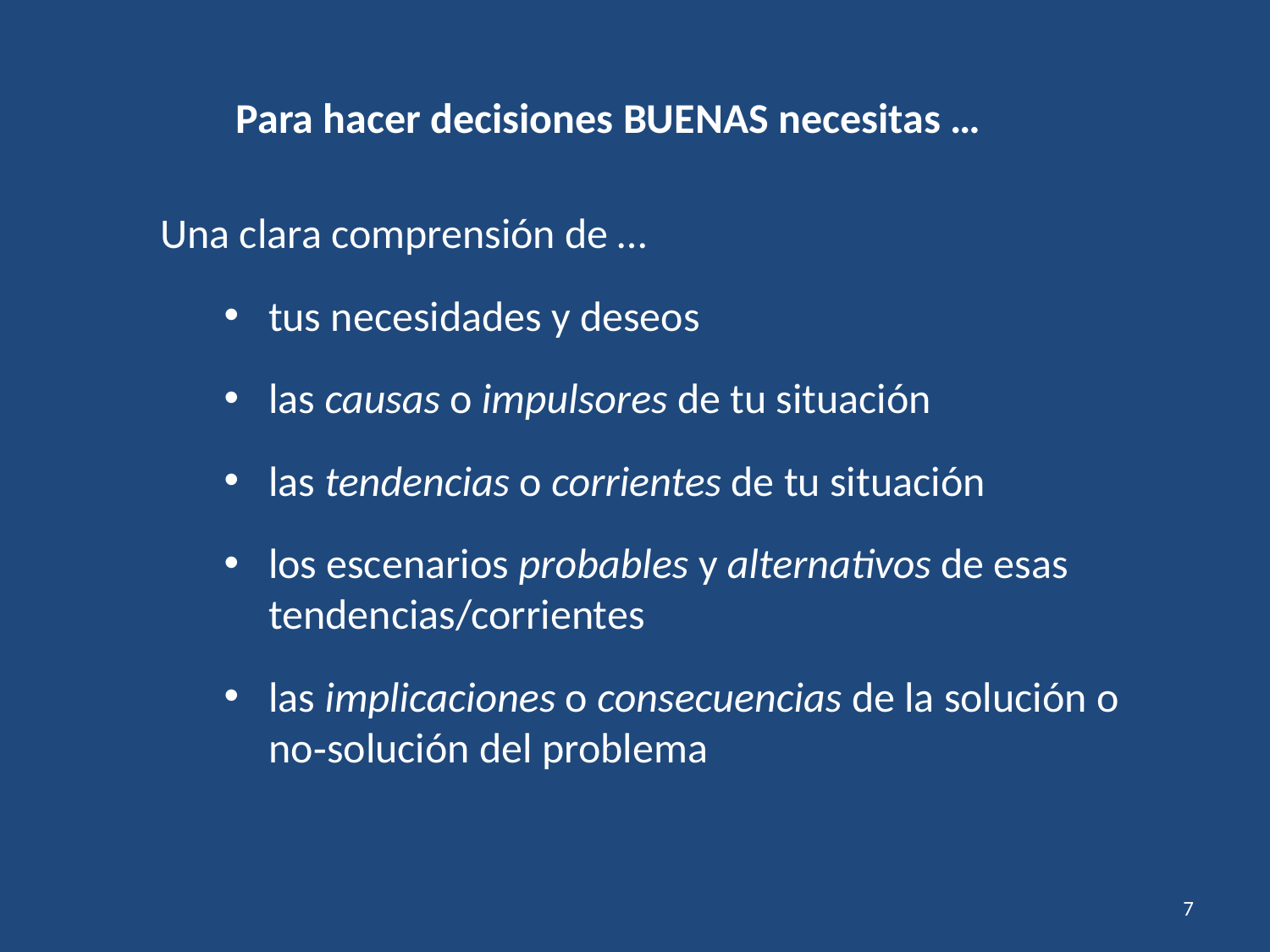

Para hacer decisiones BUENAS necesitas …
Una clara comprensión de …
tus necesidades y deseos
las causas o impulsores de tu situación
las tendencias o corrientes de tu situación
los escenarios probables y alternativos de esas tendencias/corrientes
las implicaciones o consecuencias de la solución o no‑solución del problema
7